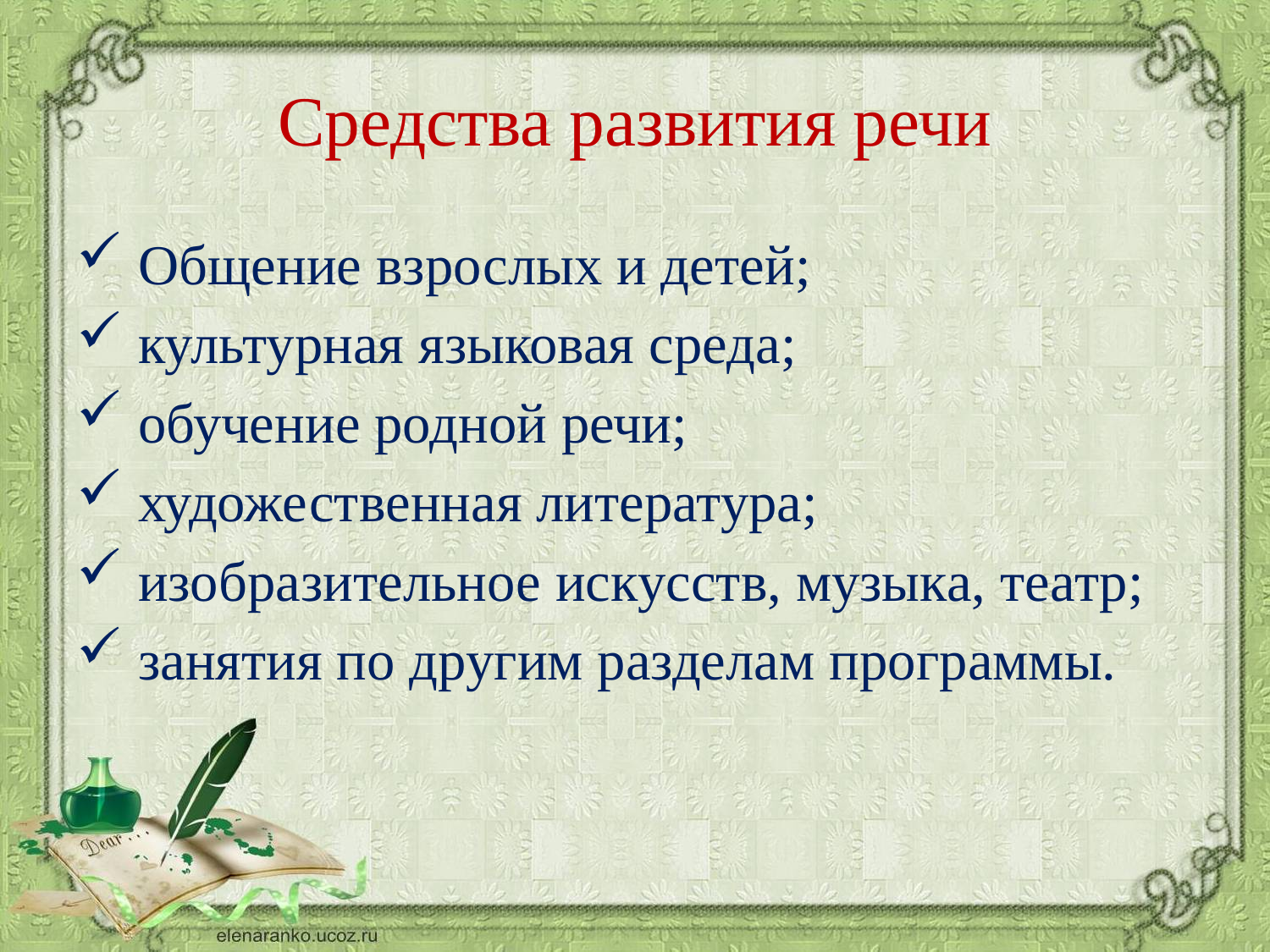

# Средства развития речи
 Общение взрослых и детей;
 культурная языковая среда;
 обучение родной речи;
 художественная литература;
 изобразительное искусств, музыка, театр;
 занятия по другим разделам программы.